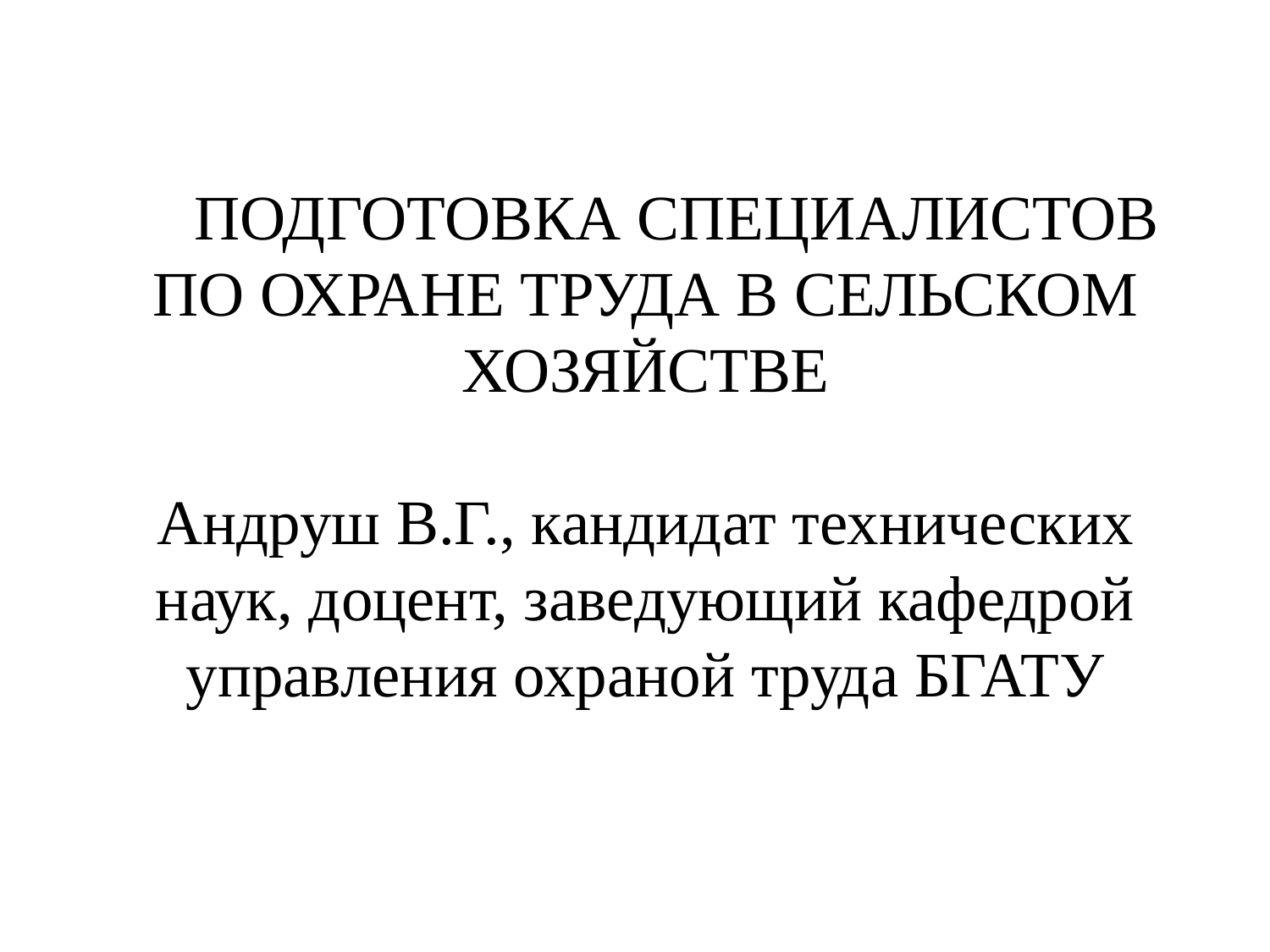

# ПОДГОТОВКА СПЕЦИАЛИСТОВ ПО ОХРАНЕ ТРУДА В СЕЛЬСКОМ ХОЗЯЙСТВЕ Андруш В.Г., кандидат технических наук, доцент, заведующий кафедрой управления охраной труда БГАТУ